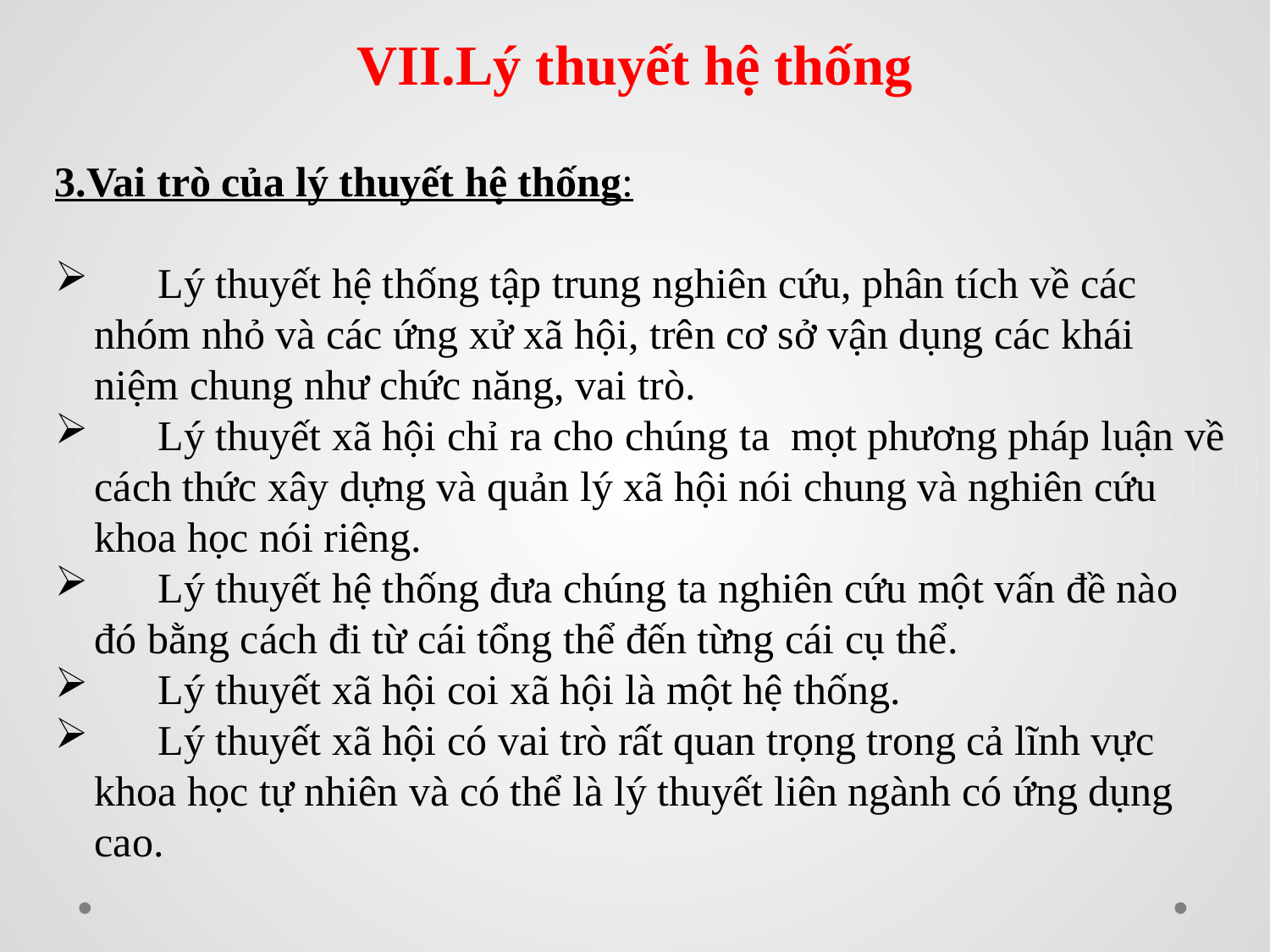

VII.Lý thuyết hệ thống
3.Vai trò của lý thuyết hệ thống:

      Lý thuyết hệ thống tập trung nghiên cứu, phân tích về các nhóm nhỏ và các ứng xử xã hội, trên cơ sở vận dụng các khái niệm chung như chức năng, vai trò.
      Lý thuyết xã hội chỉ ra cho chúng ta  mọt phương pháp luận về cách thức xây dựng và quản lý xã hội nói chung và nghiên cứu khoa học nói riêng.
      Lý thuyết hệ thống đưa chúng ta nghiên cứu một vấn đề nào đó bằng cách đi từ cái tổng thể đến từng cái cụ thể.
      Lý thuyết xã hội coi xã hội là một hệ thống.
      Lý thuyết xã hội có vai trò rất quan trọng trong cả lĩnh vực khoa học tự nhiên và có thể là lý thuyết liên ngành có ứng dụng cao.